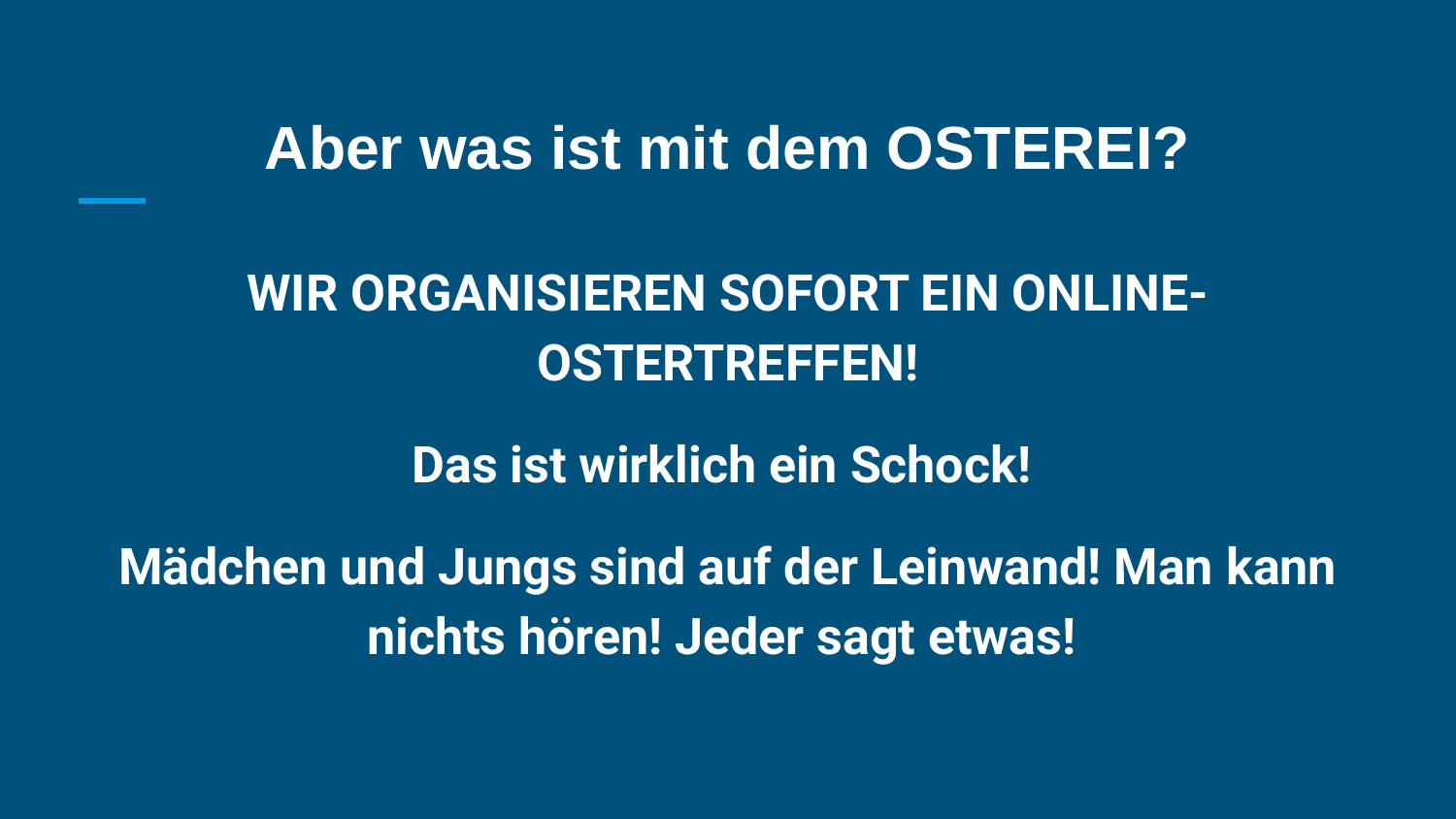

# Aber was ist mit dem OSTEREI?
WIR ORGANISIEREN SOFORT EIN ONLINE-OSTERTREFFEN!
Das ist wirklich ein Schock!
Mädchen und Jungs sind auf der Leinwand! Man kann nichts hören! Jeder sagt etwas!